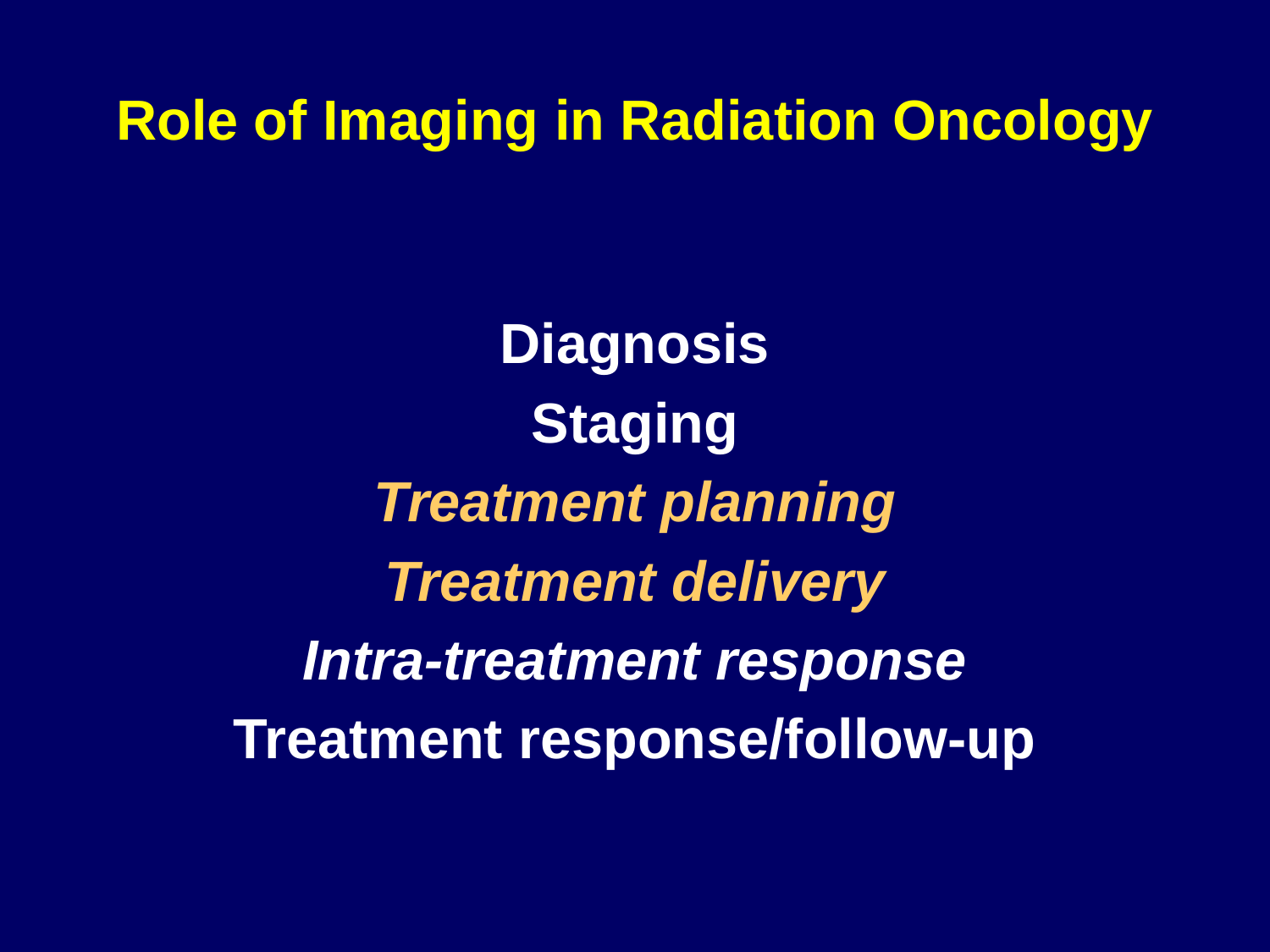

# Role of Imaging in Radiation Oncology

Diagnosis
Staging
Treatment planning
Treatment delivery
Intra-treatment response
Treatment response/follow-up